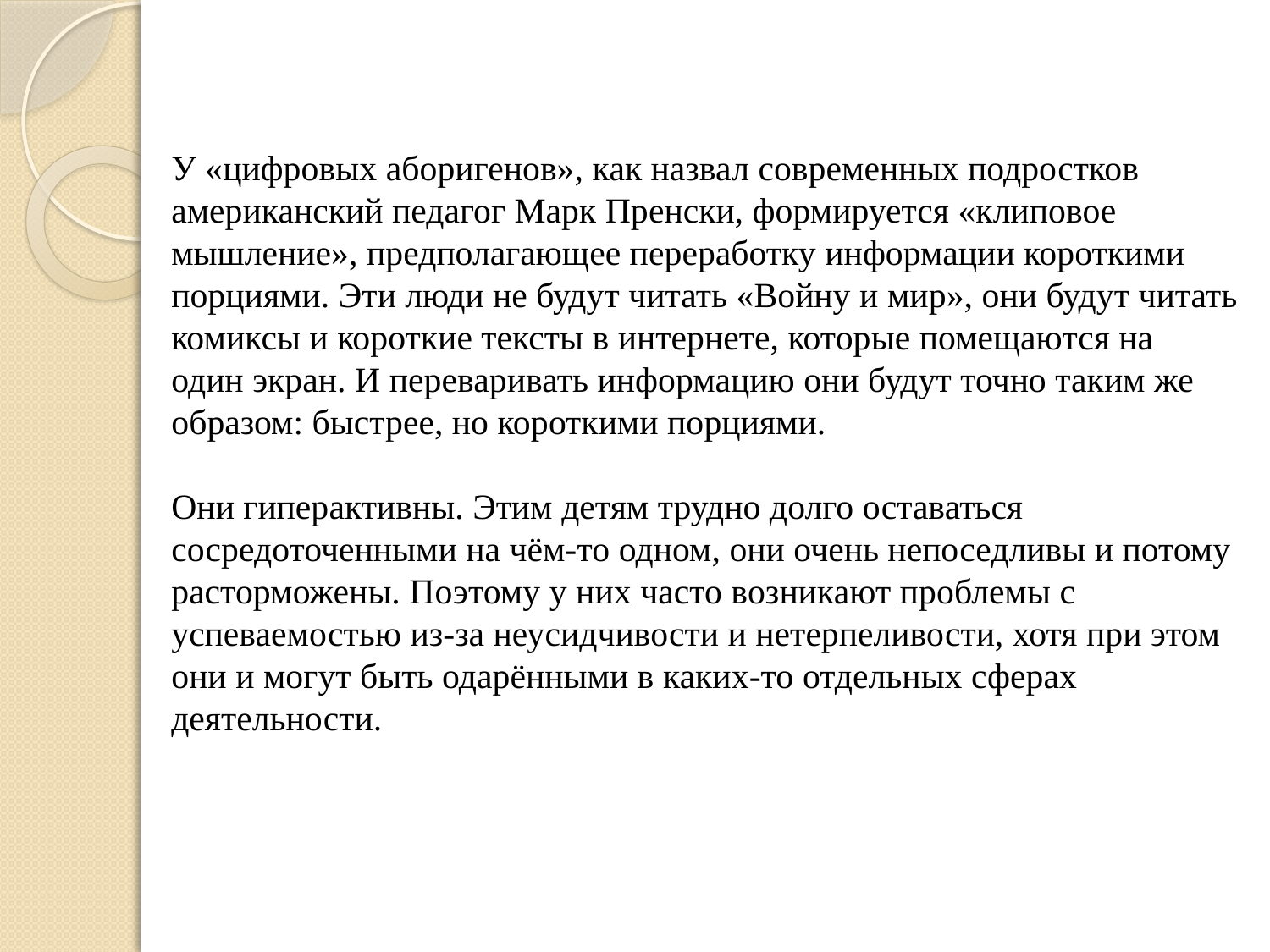

У «цифровых аборигенов», как назвал современных подростков
американский педагог Марк Пренски, формируется «клиповое мышление», предполагающее переработку информации короткими порциями. Эти люди не будут читать «Войну и мир», они будут читать комиксы и короткие тексты в интернете, которые помещаются на
один экран. И переваривать информацию они будут точно таким же образом: быстрее, но короткими порциями.

Они гиперактивны. Этим детям трудно долго оставаться
сосредоточенными на чём-то одном, они очень непоседливы и потому
расторможены. Поэтому у них часто возникают проблемы с успеваемостью из-за неусидчивости и нетерпеливости, хотя при этом они и могут быть одарёнными в каких-то отдельных сферах деятельности.